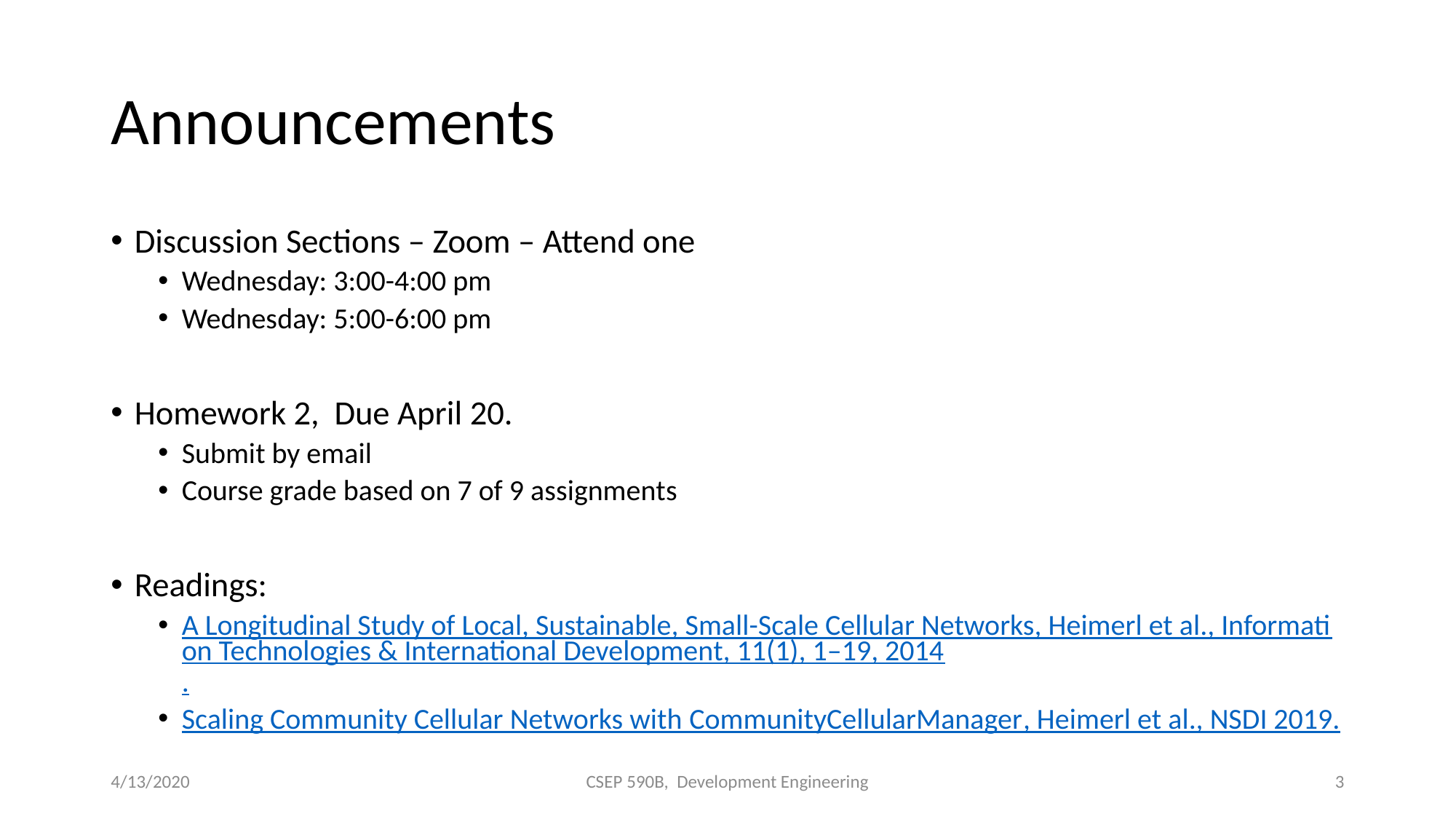

# Announcements
Discussion Sections – Zoom – Attend one
Wednesday: 3:00-4:00 pm
Wednesday: 5:00-6:00 pm

Homework 2,  Due April 20.
Submit by email
Course grade based on 7 of 9 assignments

Readings:
A Longitudinal Study of Local, Sustainable, Small-Scale Cellular Networks, Heimerl et al., Information Technologies & International Development, 11(1), 1–19, 2014.
Scaling Community Cellular Networks with CommunityCellularManager, Heimerl et al., NSDI 2019.

4/13/2020
CSEP 590B,  Development Engineering
3